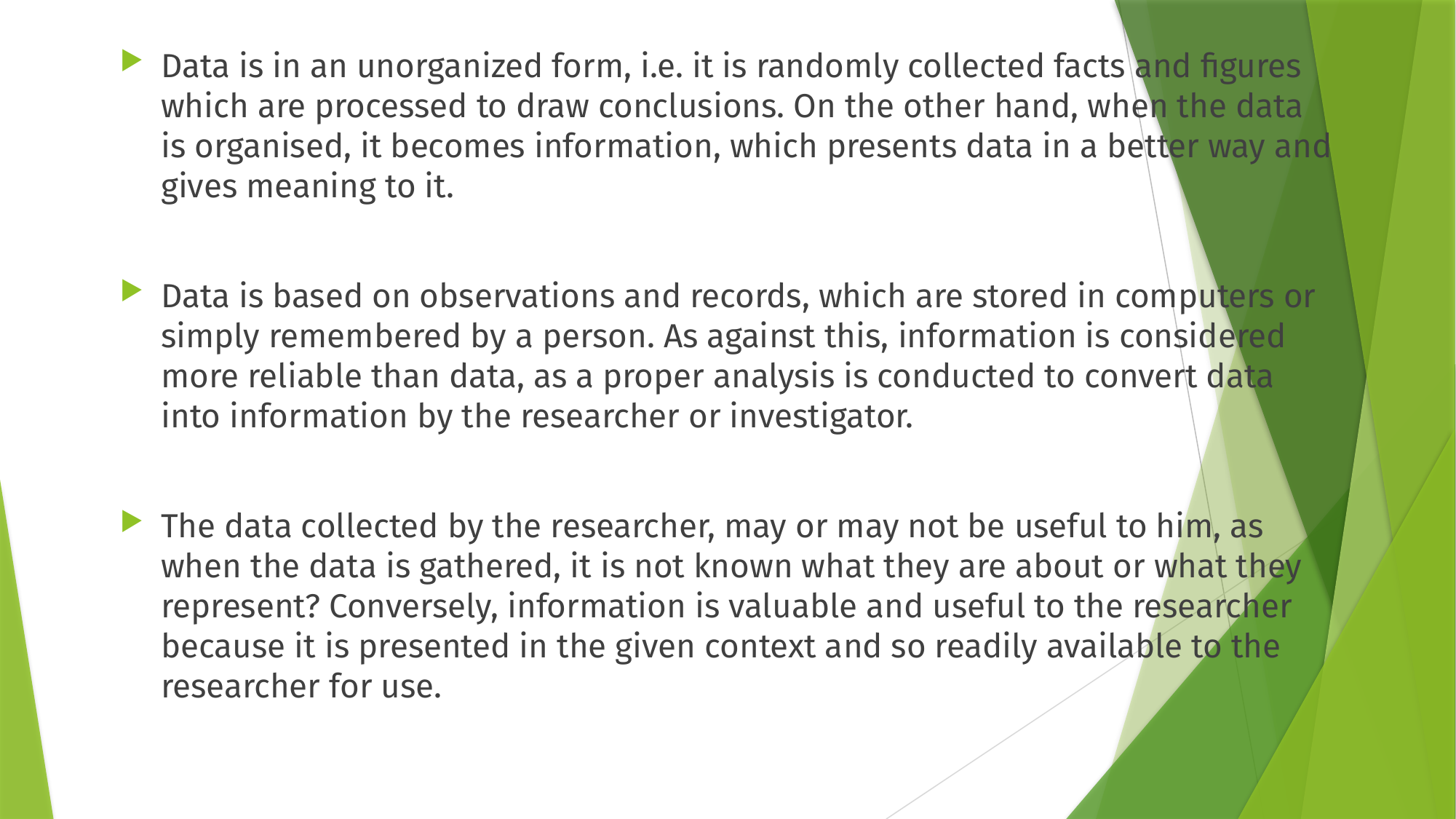

Data is in an unorganized form, i.e. it is randomly collected facts and figures which are processed to draw conclusions. On the other hand, when the data is organised, it becomes information, which presents data in a better way and gives meaning to it.

Data is based on observations and records, which are stored in computers or simply remembered by a person. As against this, information is considered more reliable than data, as a proper analysis is conducted to convert data into information by the researcher or investigator.

The data collected by the researcher, may or may not be useful to him, as when the data is gathered, it is not known what they are about or what they represent? Conversely, information is valuable and useful to the researcher because it is presented in the given context and so readily available to the researcher for use.